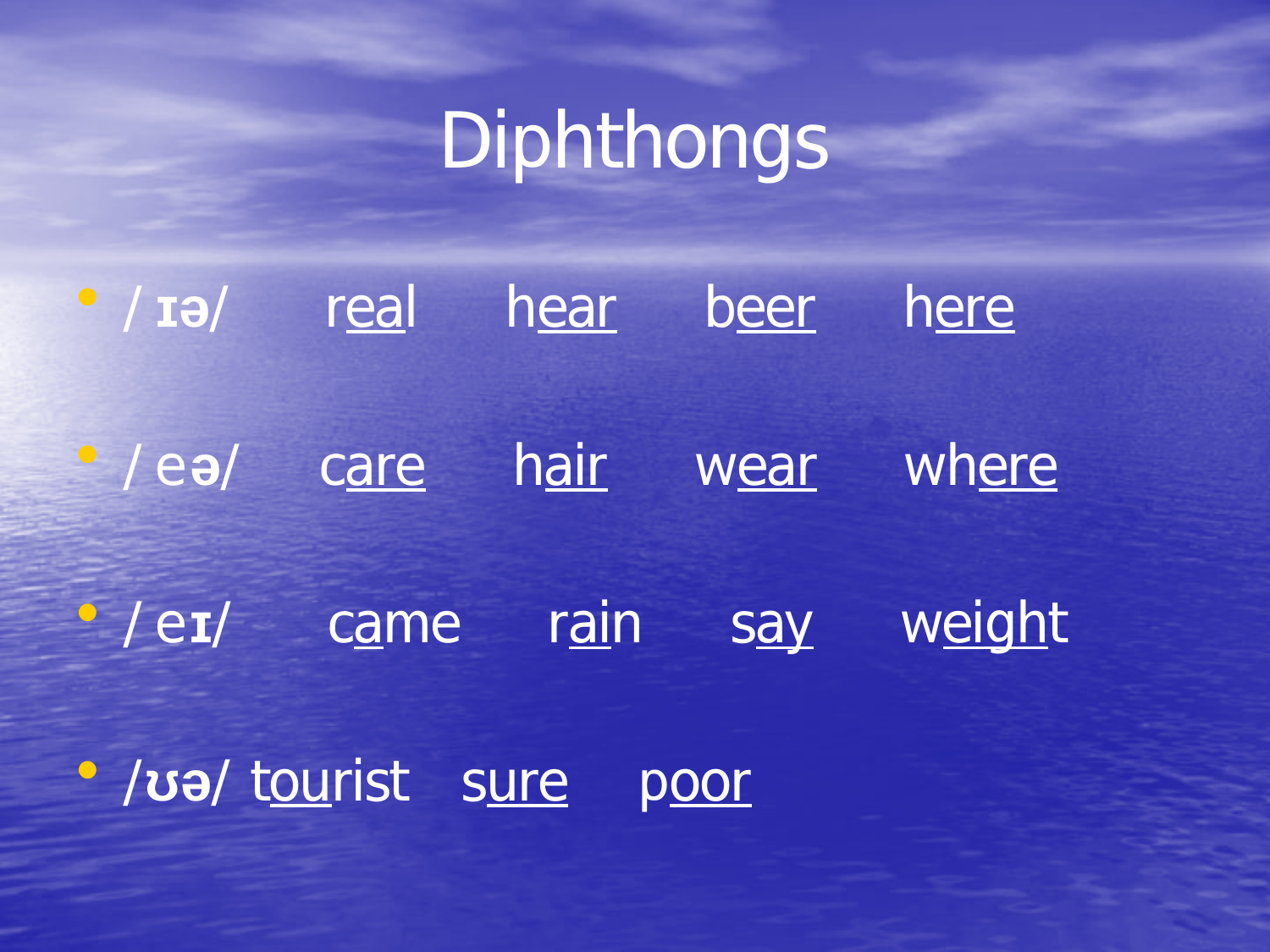

# Diphthongs
/ɪə/     real     hear     beer     here

/eə/    care     hair     wear     where

/eɪ/     came     rain     say     weight

/ʊə/	tourist   sure    poor